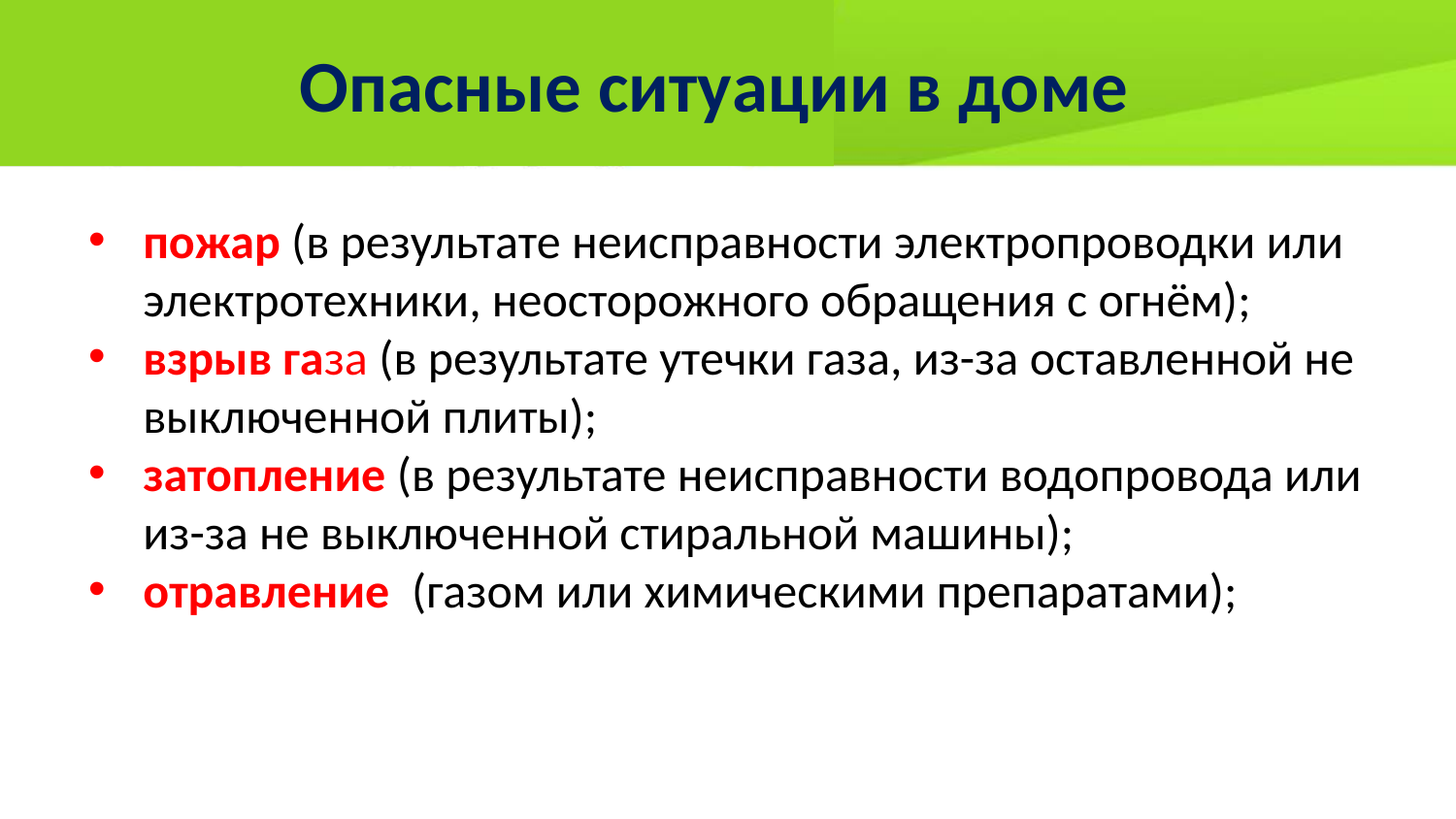

# Опасные ситуации в доме
пожар (в результате неисправности электропроводки или электротехники, неосторожного обращения с огнём);
взрыв газа (в результате утечки газа, из-за оставленной не выключенной плиты);
затопление (в результате неисправности водопровода или из-за не выключенной стиральной машины);
отравление  (газом или химическими препаратами);